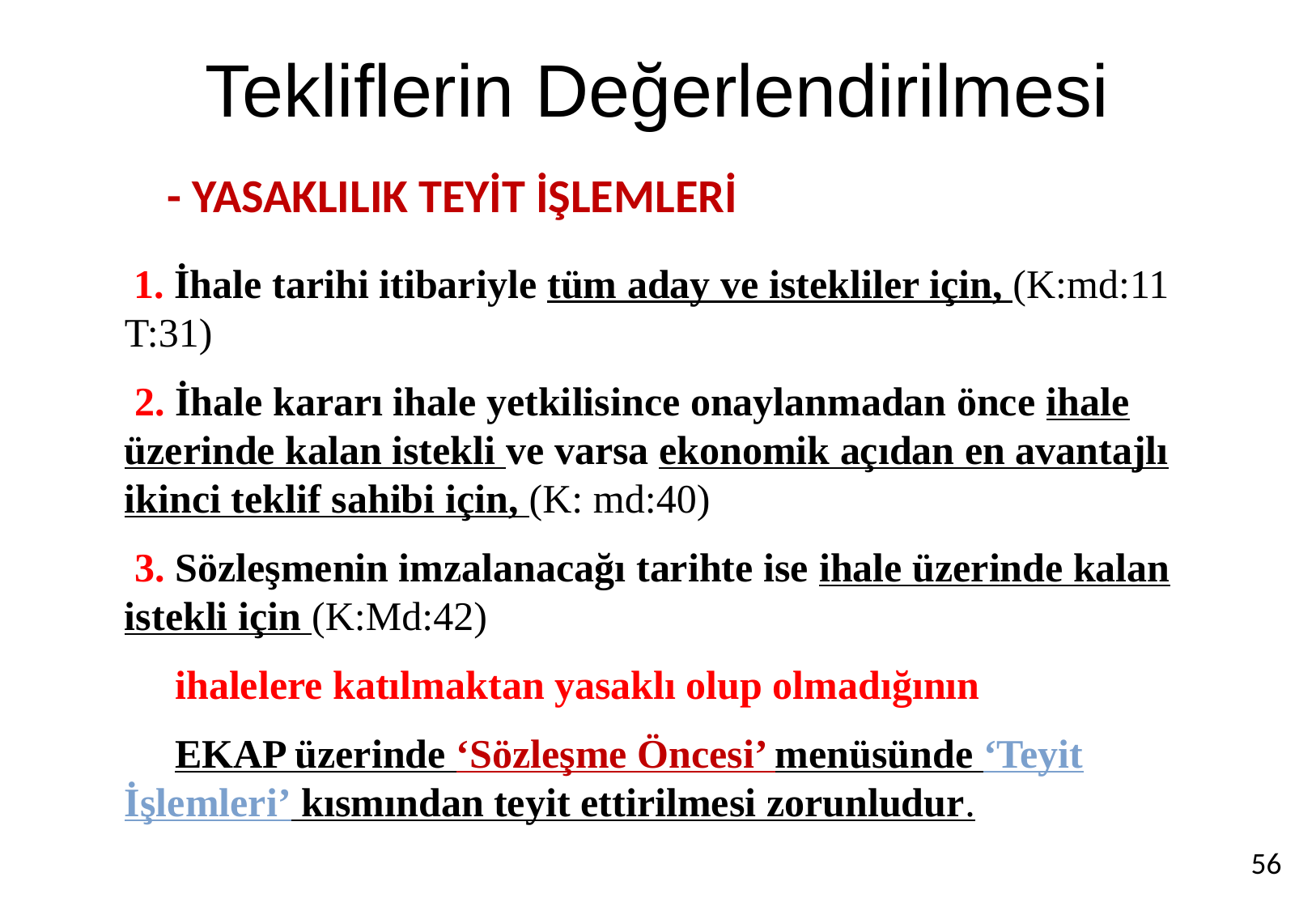

# Tekliflerin Değerlendirilmesi
    - YASAKLILIK TEYİT İŞLEMLERİ

 1. İhale tarihi itibariyle tüm aday ve istekliler için, (K:md:11 T:31)
 2. İhale kararı ihale yetkilisince onaylanmadan önce ihale üzerinde kalan istekli ve varsa ekonomik açıdan en avantajlı ikinci teklif sahibi için, (K: md:40)
 3. Sözleşmenin imzalanacağı tarihte ise ihale üzerinde kalan istekli için (K:Md:42)
     ihalelere katılmaktan yasaklı olup olmadığının
     EKAP üzerinde ‘Sözleşme Öncesi’ menüsünde ‘Teyit İşlemleri’ kısmından teyit ettirilmesi zorunludur.
56